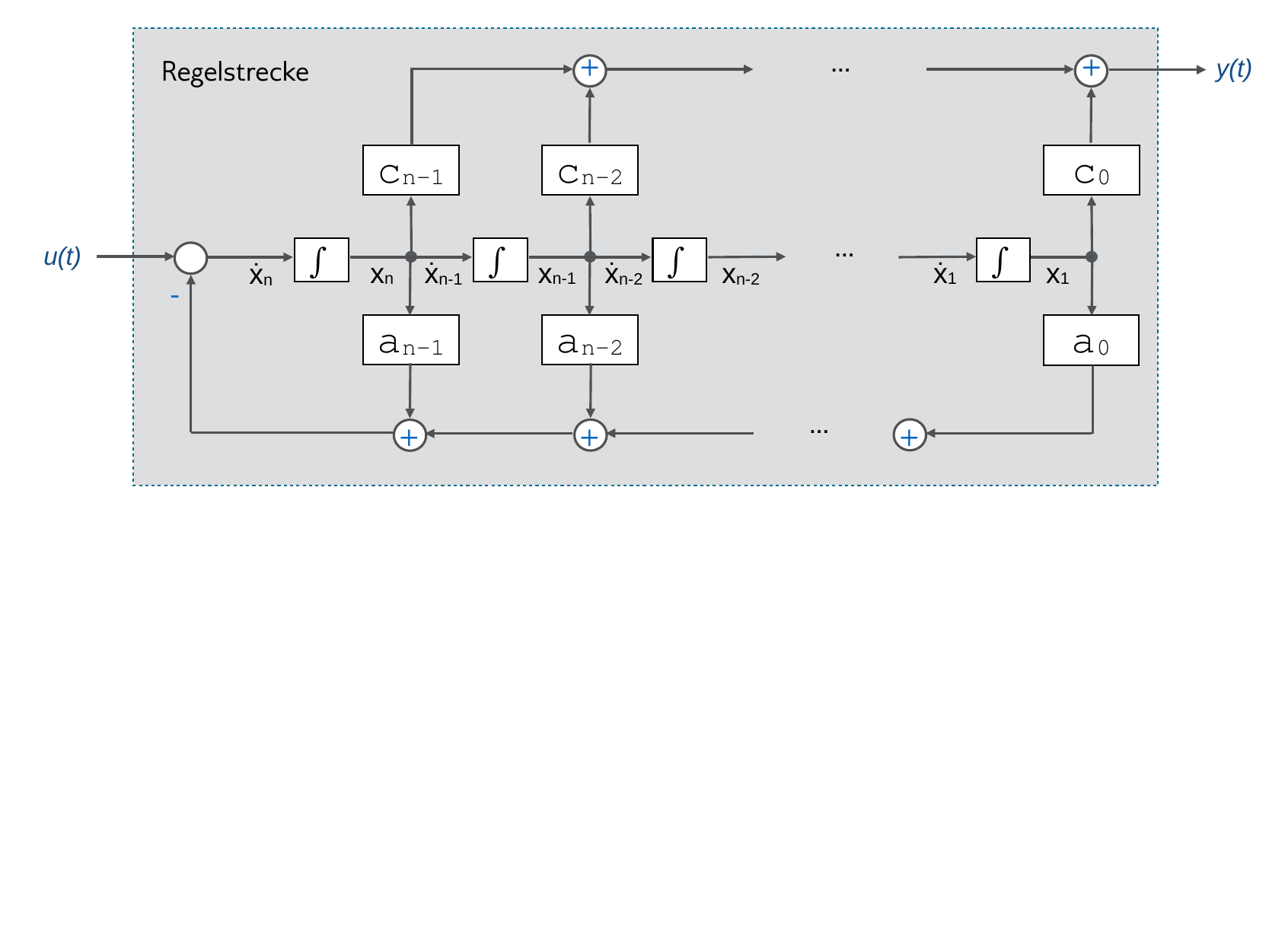

…
Regelstrecke
y(t)

+

+

cn-1

cn-2

c0

…
∫

∫

∫

∫

u(t)

-
xn
xn-1
ẋ1
x1
ẋn-1
ẋn-2
xn-2
ẋn

an-1

an-2

a0

+

+

…
+